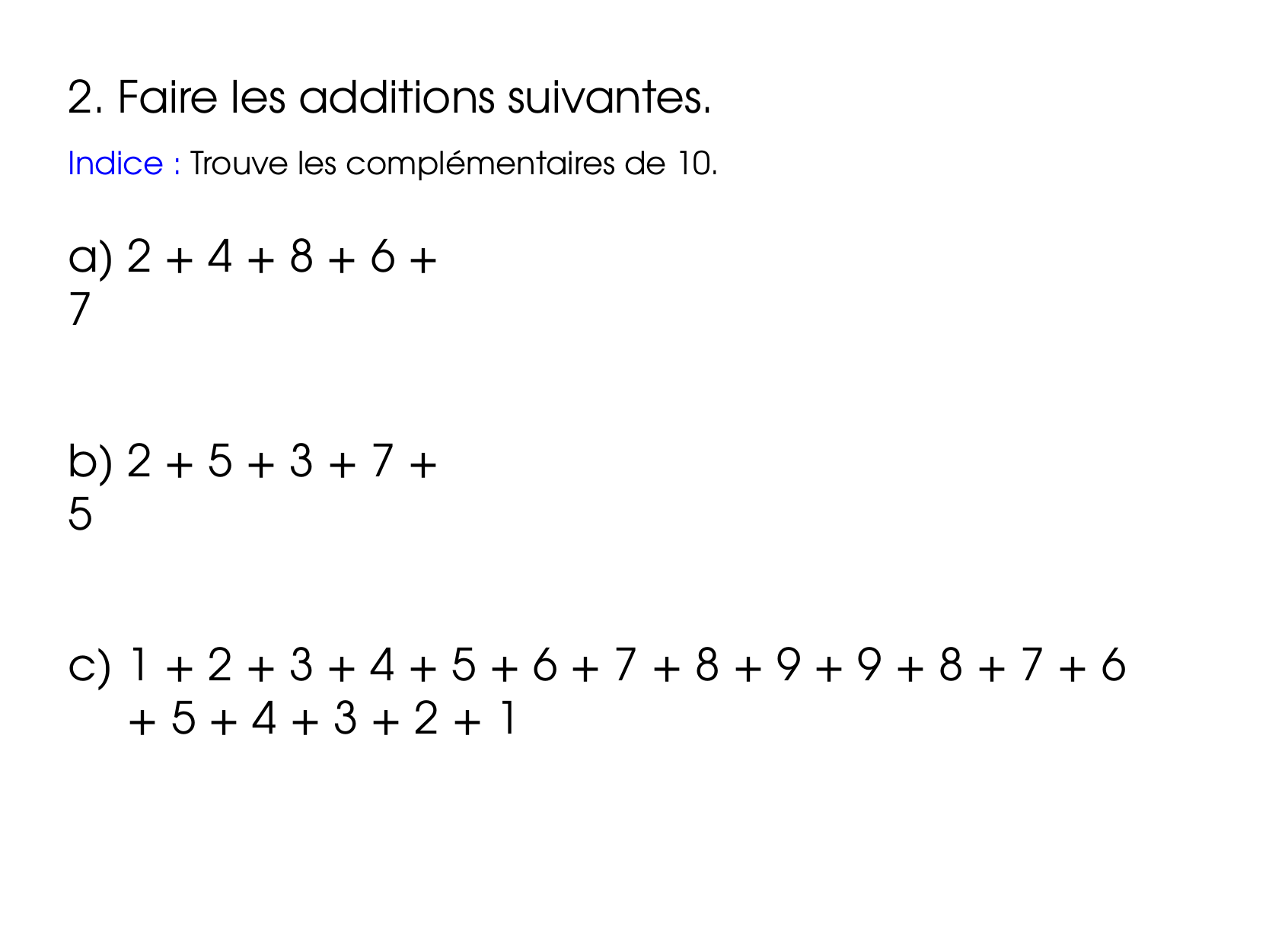

2. Faire les additions suivantes.
Indice : Trouve les complémentaires de 10.
a) 2 + 4 + 8 + 6 + 7
b) 2 + 5 + 3 + 7 + 5
c)
1 + 2 + 3 + 4 + 5 + 6 + 7 + 8 + 9 + 9 + 8 + 7 + 6 + 5 + 4 + 3 + 2 + 1